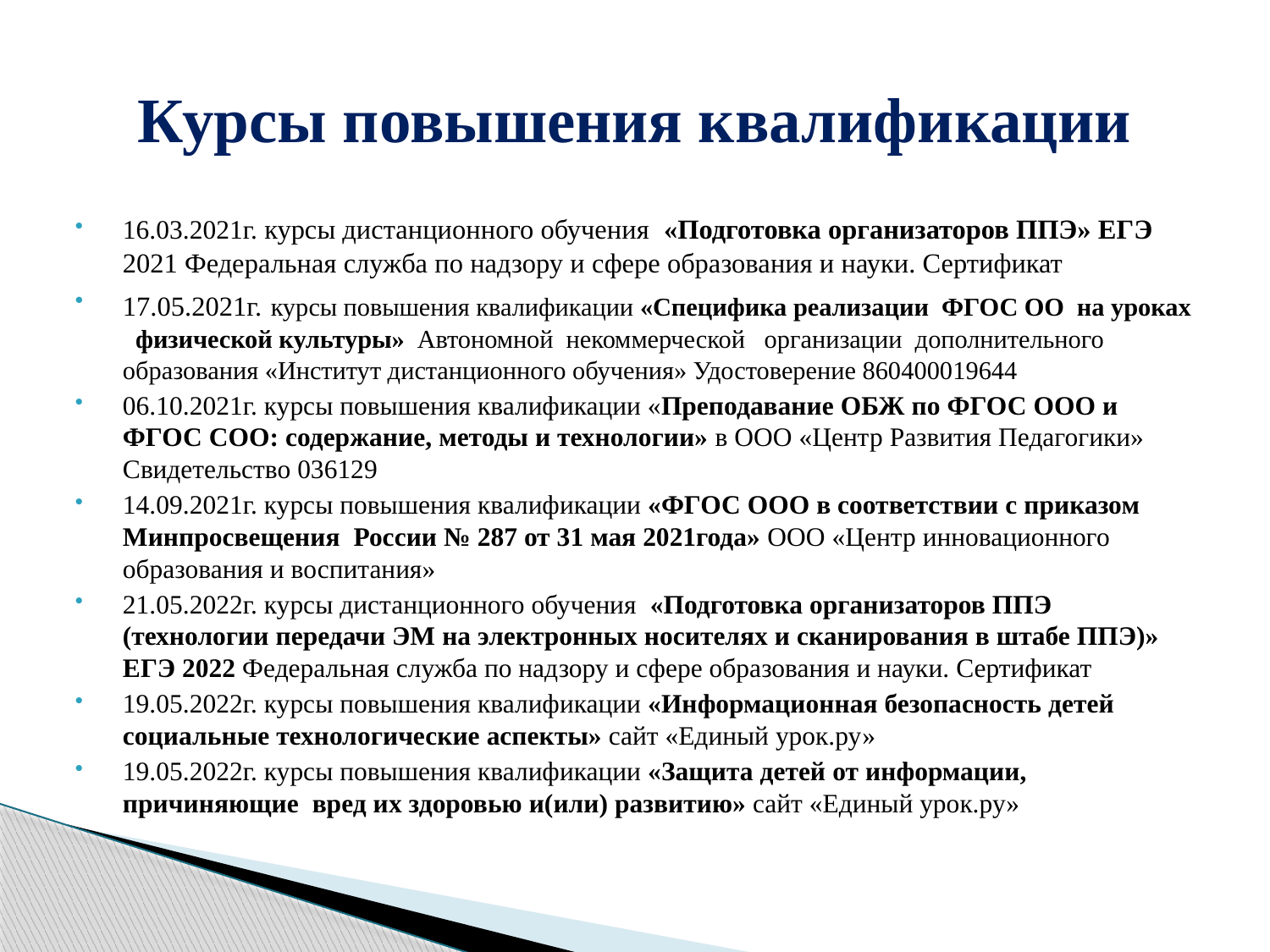

# Курсы повышения квалификации
16.03.2021г. курсы дистанционного обучения  «Подготовка организаторов ППЭ» ЕГЭ 2021 Федеральная служба по надзору и сфере образования и науки. Сертификат
17.05.2021г. курсы повышения квалификации «Специфика реализации  ФГОС ОО  на уроках   физической культуры»  Автономной  некоммерческой   организации  дополнительного образования «Институт дистанционного обучения» Удостоверение 860400019644
06.10.2021г. курсы повышения квалификации «Преподавание ОБЖ по ФГОС ООО и ФГОС СОО: содержание, методы и технологии» в ООО «Центр Развития Педагогики» Свидетельство 036129
14.09.2021г. курсы повышения квалификации «ФГОС ООО в соответствии с приказом Минпросвещения  России № 287 от 31 мая 2021года» ООО «Центр инновационного образования и воспитания»
21.05.2022г. курсы дистанционного обучения  «Подготовка организаторов ППЭ (технологии передачи ЭМ на электронных носителях и сканирования в штабе ППЭ)» ЕГЭ 2022 Федеральная служба по надзору и сфере образования и науки. Сертификат
19.05.2022г. курсы повышения квалификации «Информационная безопасность детей социальные технологические аспекты» сайт «Единый урок.ру»
19.05.2022г. курсы повышения квалификации «Защита детей от информации, причиняющие  вред их здоровью и(или) развитию» сайт «Единый урок.ру»